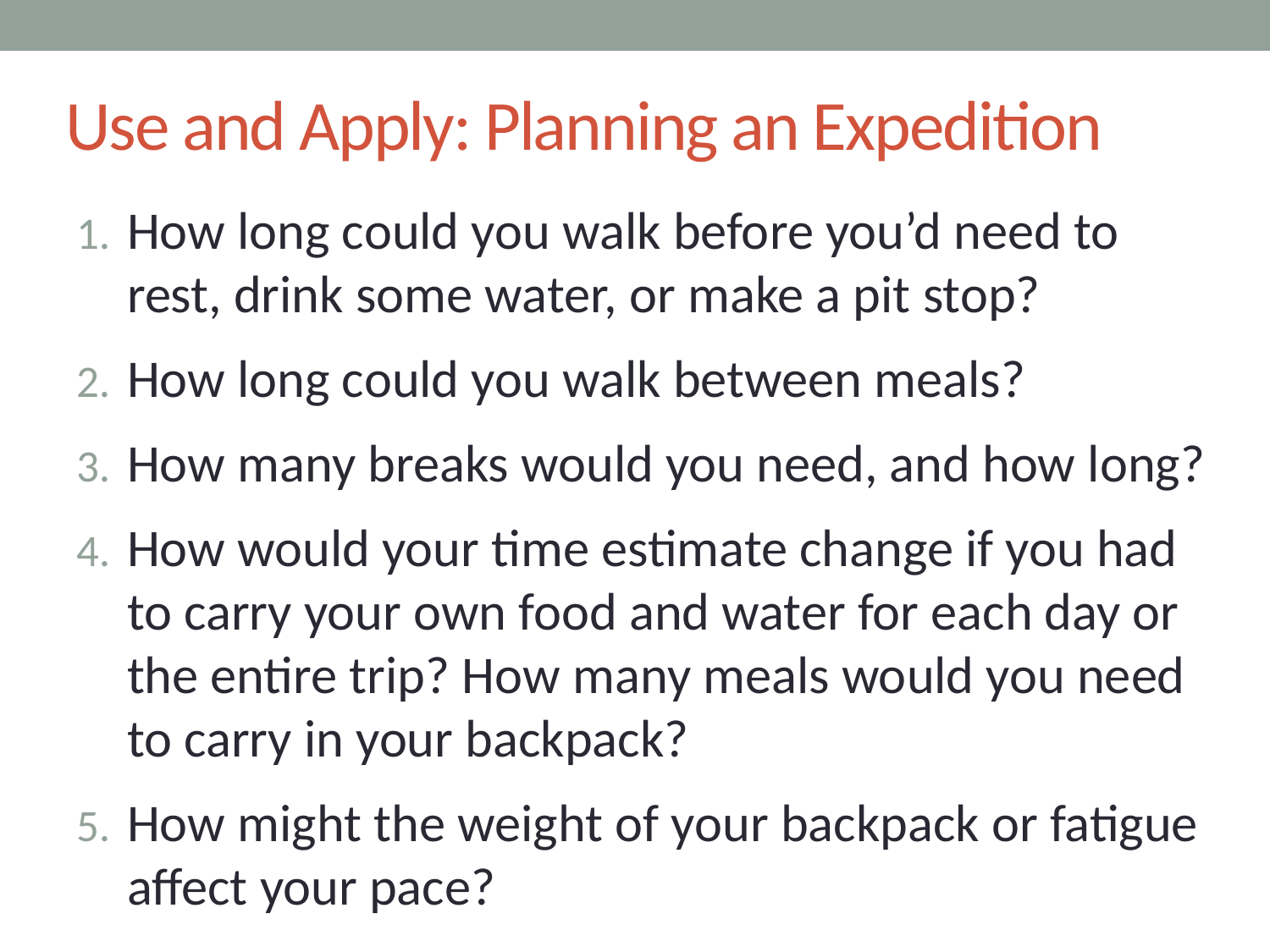

# Use and Apply: Planning an Expedition
How long could you walk before you’d need to rest, drink some water, or make a pit stop?
How long could you walk between meals?
How many breaks would you need, and how long?
How would your time estimate change if you had to carry your own food and water for each day or the entire trip? How many meals would you need to carry in your backpack?
How might the weight of your backpack or fatigue affect your pace?